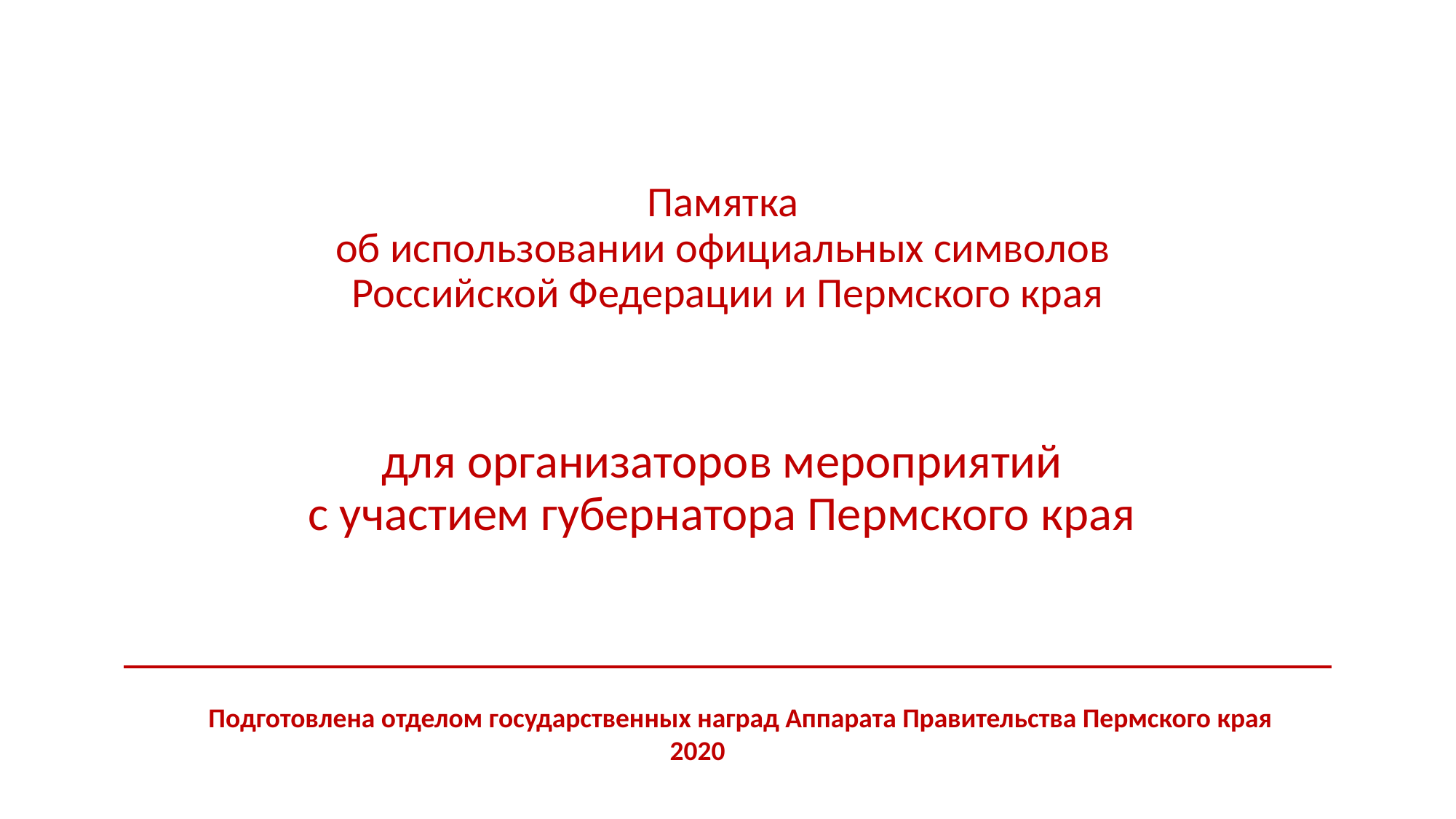

# Памятка об использовании официальных символов Российской Федерации и Пермского края
для организаторов мероприятий
с участием губернатора Пермского края
             Подготовлена отделом государственных наград Аппарата Правительства Пермского края 2020